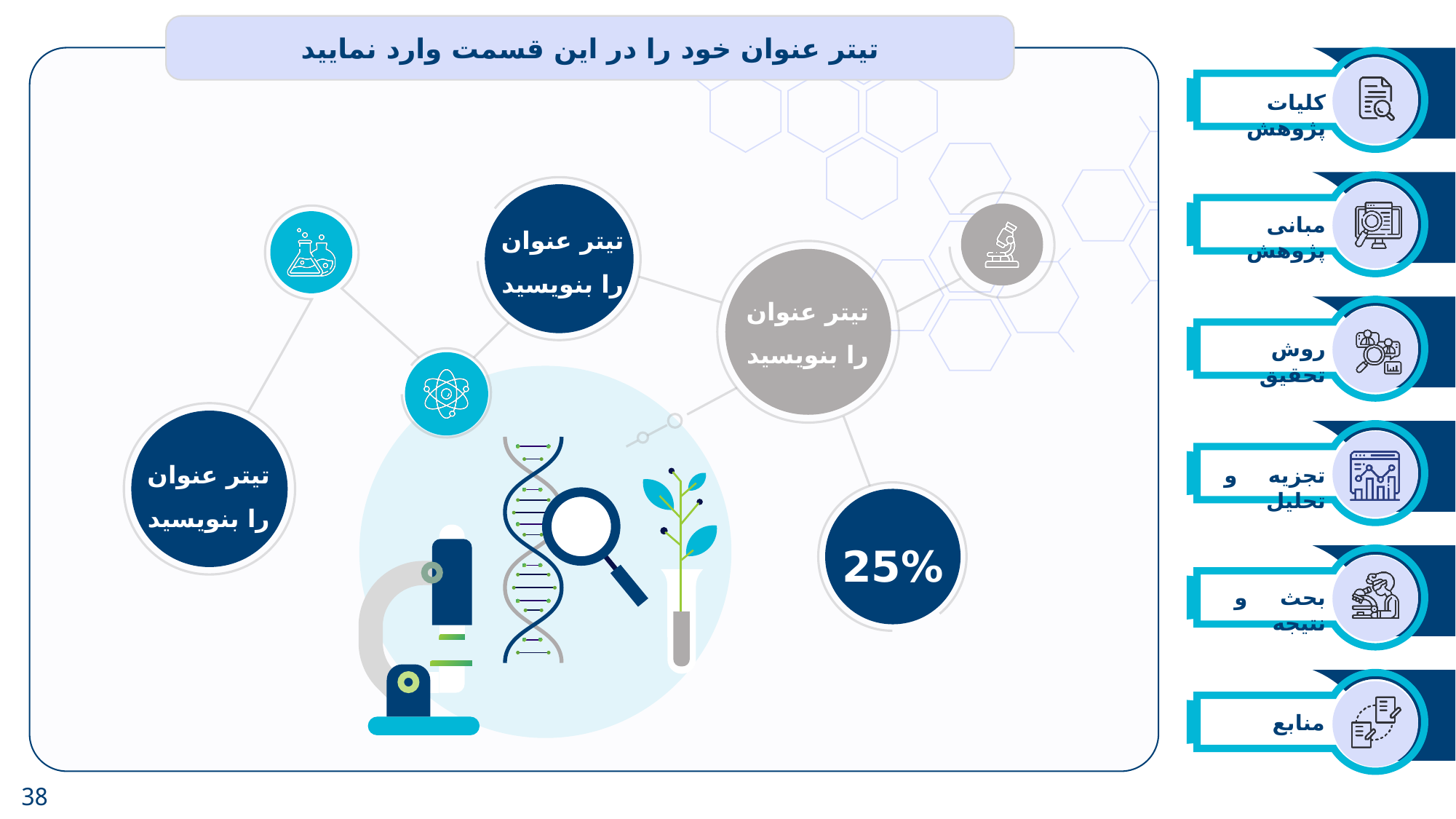

تیتر عنوان خود را در این قسمت وارد نمایید

تیتر عنوان را بنویسید

تیتر عنوان را بنویسید

تیتر عنوان را بنویسید

25%